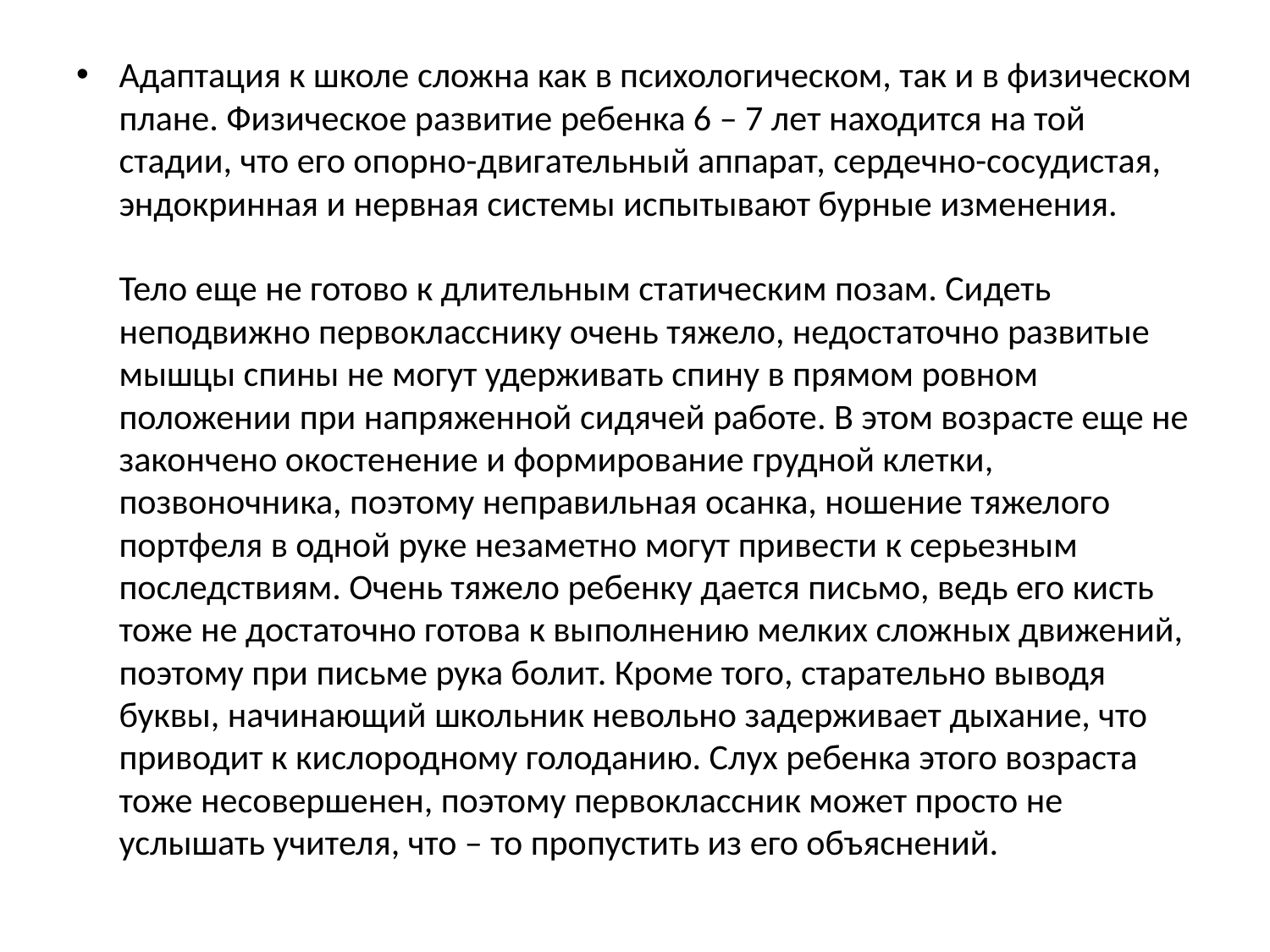

#
Адаптация к школе сложна как в психологическом, так и в физическом плане. Физическое развитие ребенка 6 – 7 лет находится на той стадии, что его опорно-двигательный аппарат, сердечно-сосудистая, эндокринная и нервная системы испытывают бурные изменения.
Тело еще не готово к длительным статическим позам. Сидеть неподвижно первокласснику очень тяжело, недостаточно развитые мышцы спины не могут удерживать спину в прямом ровном положении при напряженной сидячей работе. В этом возрасте еще не закончено окостенение и формирование грудной клетки, позвоночника, поэтому неправильная осанка, ношение тяжелого портфеля в одной руке незаметно могут привести к серьезным последствиям. Очень тяжело ребенку дается письмо, ведь его кисть тоже не достаточно готова к выполнению мелких сложных движений, поэтому при письме рука болит. Кроме того, старательно выводя буквы, начинающий школьник невольно задерживает дыхание, что приводит к кислородному голоданию. Слух ребенка этого возраста тоже несовершенен, поэтому первоклассник может просто не услышать учителя, что – то пропустить из его объяснений.